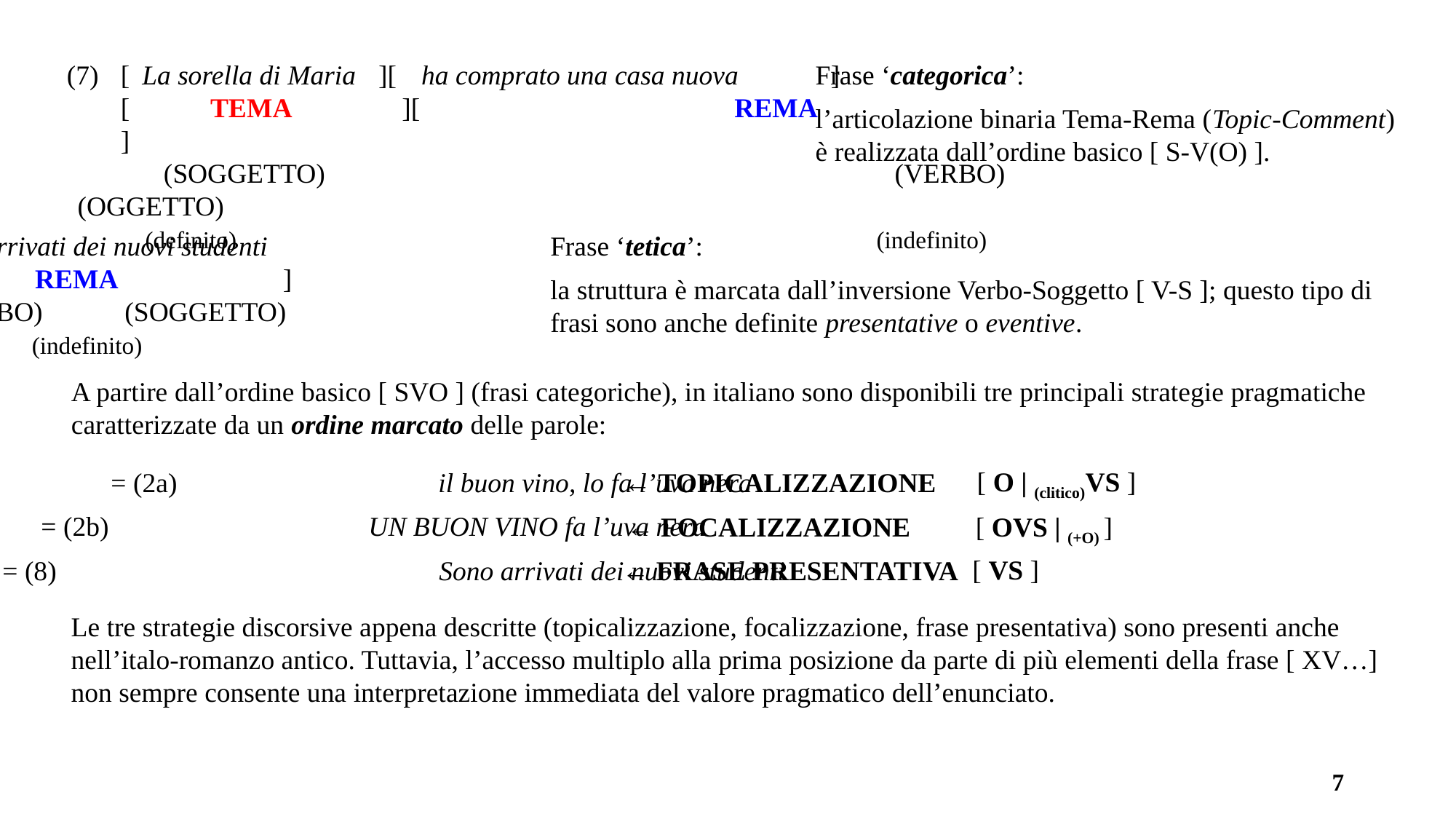

(7)		[		La sorella di Maria		][		ha comprato una casa nuova	]
				[          tema						 		][										rema							]
							(soggetto)					        (verbo)    		(oggetto)
					  (definito)				                                            (indefinito)
Frase ‘categorica’:

l’articolazione binaria Tema-Rema (Topic-Comment)
è realizzata dall’ordine basico [ S-V(O) ].
(8)			Sono arrivati dei nuovi studenti
				[							    rema                        ]
						(verbo)					   (soggetto)
												  (indefinito)
Frase ‘tetica’:

la struttura è marcata dall’inversione Verbo-Soggetto [ V-S ]; questo tipo di
frasi sono anche definite presentative o eventive.
A partire dall’ordine basico [ SVO ] (frasi categoriche), in italiano sono disponibili tre principali strategie pragmatiche
caratterizzate da un ordine marcato delle parole:
[ O | (clitico)VS ]
(9) 		= (2a)			il buon vino, lo fa l’uva nera
← topicalizzazione
(10) 	= (2b)		 	Un buon vino fa l’uva nera
← focalizzazione
[ OVS | (+O) ]
[ VS ]
(11)	= (8)		 		Sono arrivati dei nuovi studenti
← frase presentativa
Le tre strategie discorsive appena descritte (topicalizzazione, focalizzazione, frase presentativa) sono presenti anche
nell’italo-romanzo antico. Tuttavia, l’accesso multiplo alla prima posizione da parte di più elementi della frase [ XV…]
non sempre consente una interpretazione immediata del valore pragmatico dell’enunciato.
7